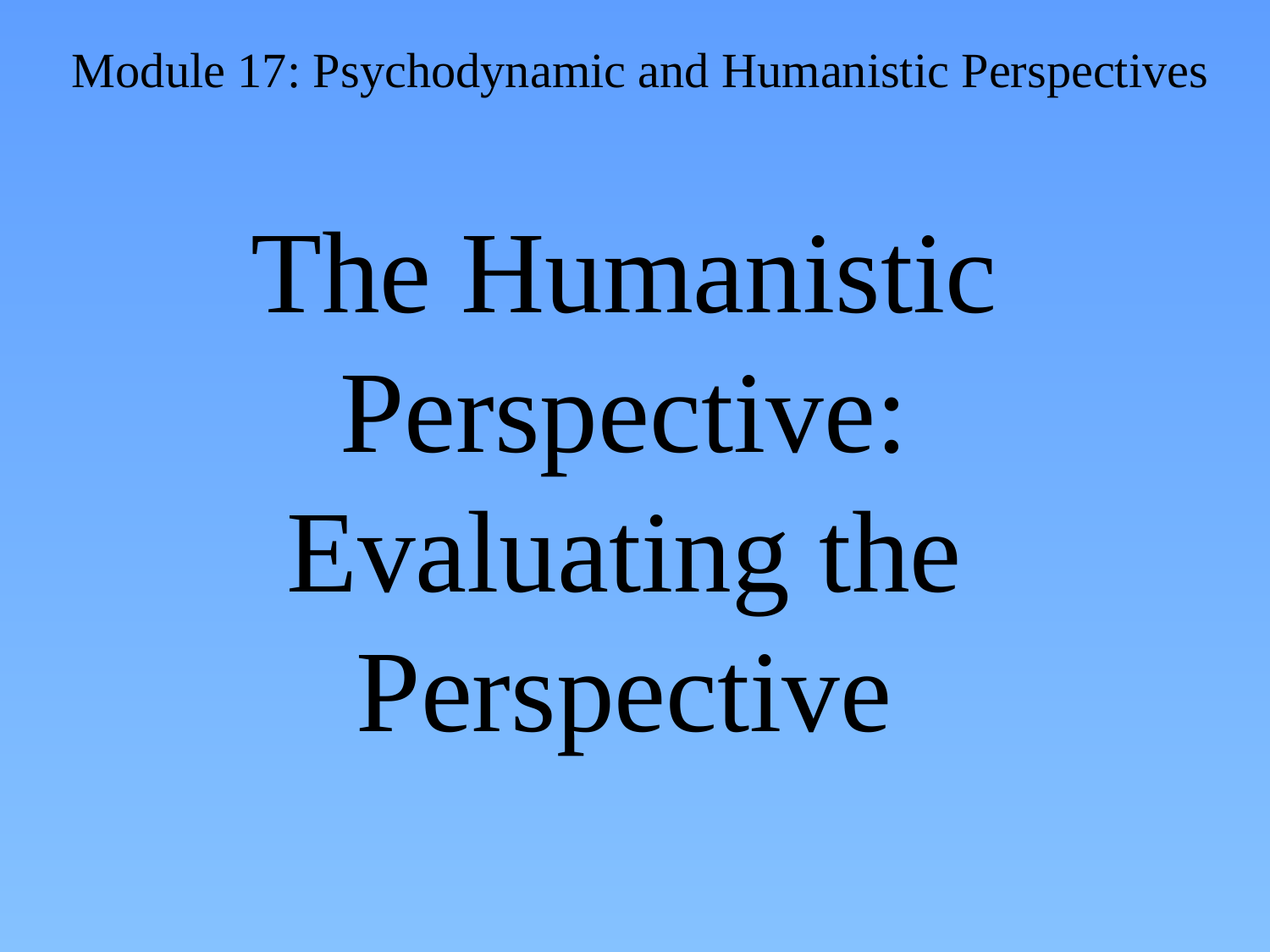

# The Humanistic Perspective: Evaluating the Perspective
Module 17: Psychodynamic and Humanistic Perspectives